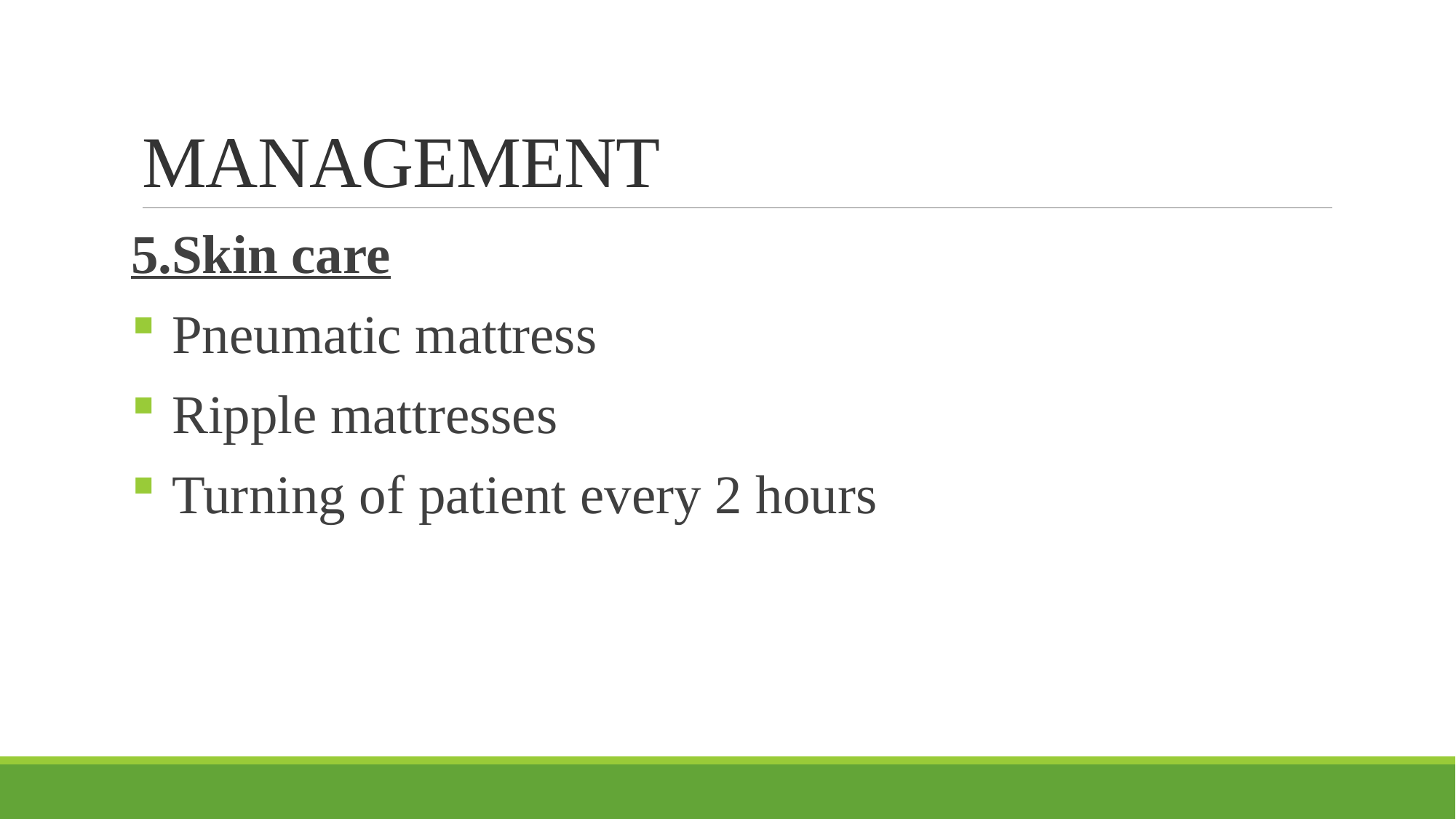

# MANAGEMENT
5.Skin care
Pneumatic mattress
Ripple mattresses
Turning of patient every 2 hours